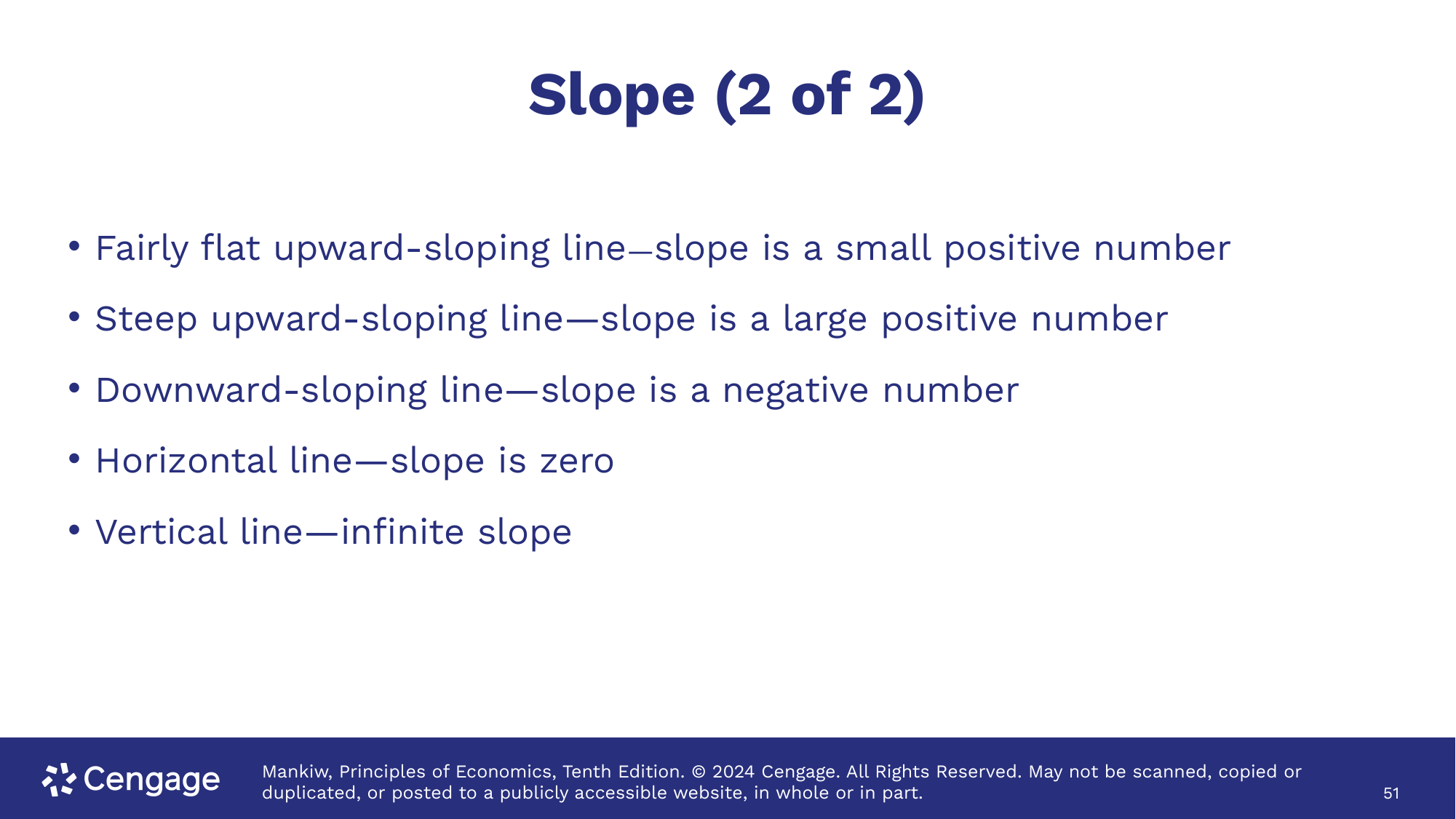

# Slope (2 of 2)
Fairly flat upward-sloping line—slope is a small positive number
Steep upward-sloping line—slope is a large positive number
Downward-sloping line—slope is a negative number
Horizontal line—slope is zero
Vertical line—infinite slope